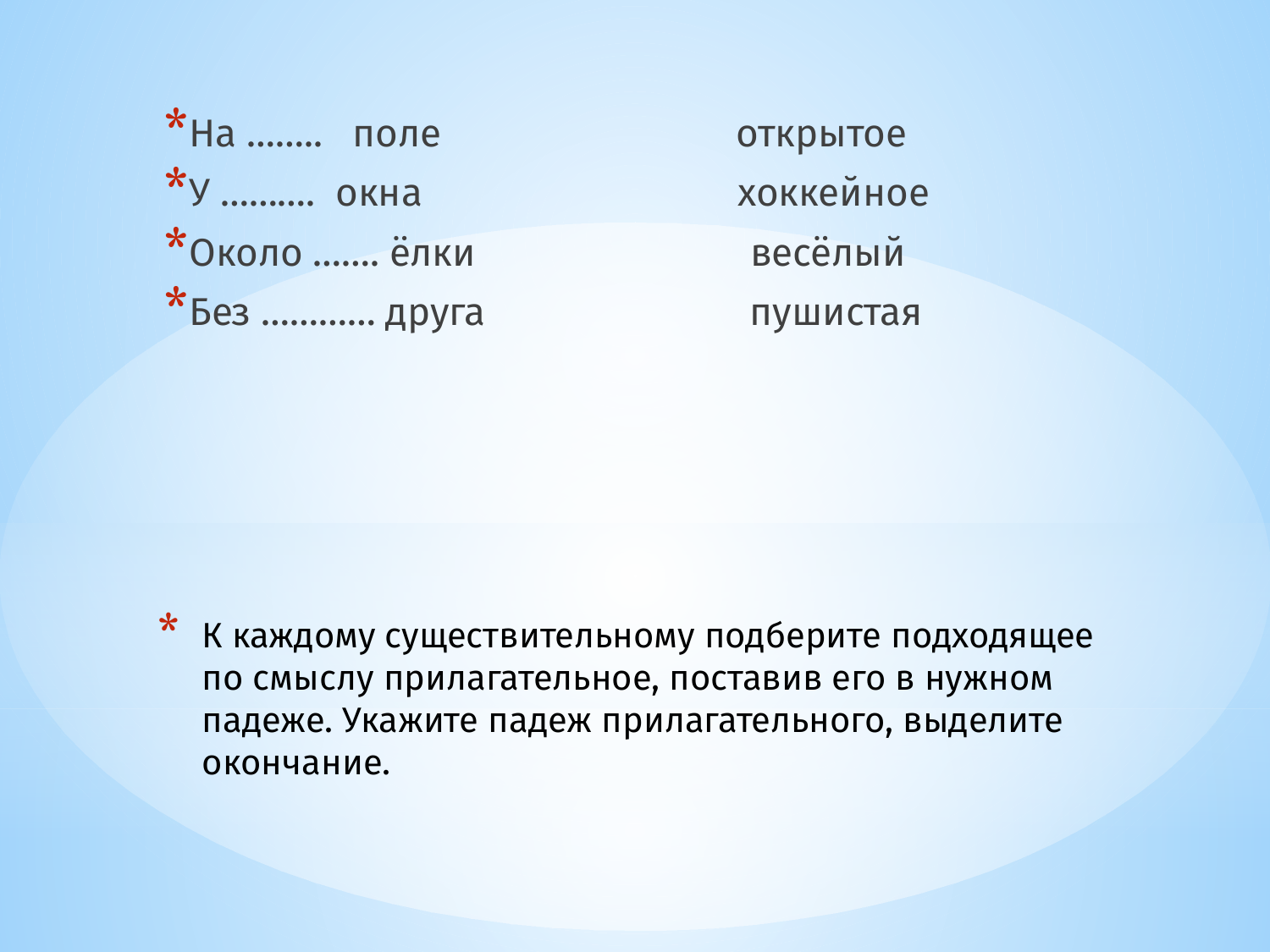

На ……..   поле                             открытое
У ……….  окна                               хоккейное
Около ……. ёлки                           весёлый
Без ………… друга                          пушистая
# К каждому существительному подберите подходящее по смыслу прилагательное, поставив его в нужном падеже. Укажите падеж прилагательного, выделите окончание.